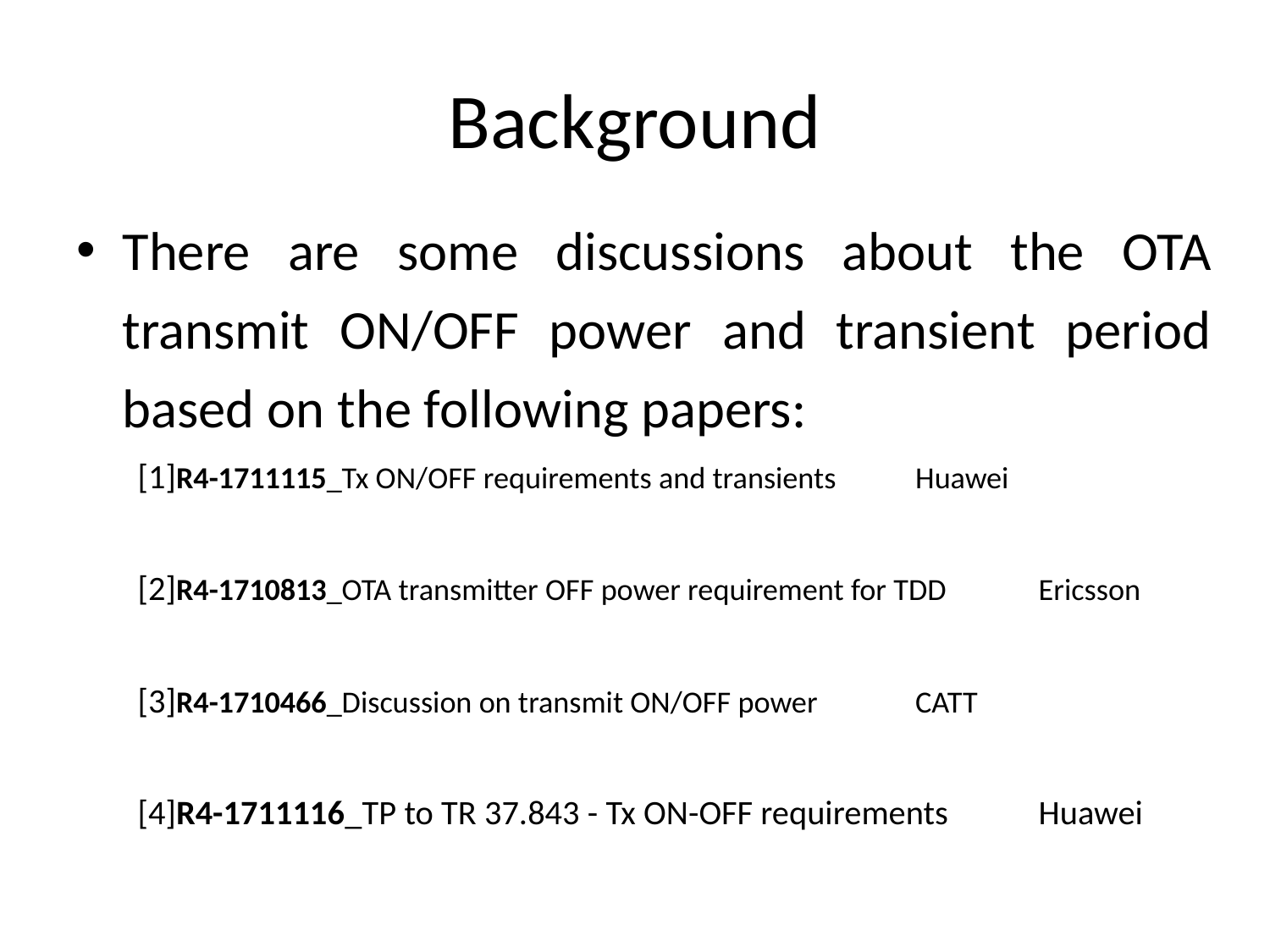

# Background
There are some discussions about the OTA transmit ON/OFF power and transient period based on the following papers:
[1]		R4-1711115_Tx ON/OFF requirements and transients	Huawei

[2]		R4-1710813_OTA transmitter OFF power requirement for TDD	Ericsson

[3]		R4-1710466_Discussion on transmit ON/OFF power	CATT

[4]		R4-1711116_TP to TR 37.843 - Tx ON-OFF requirements	Huawei